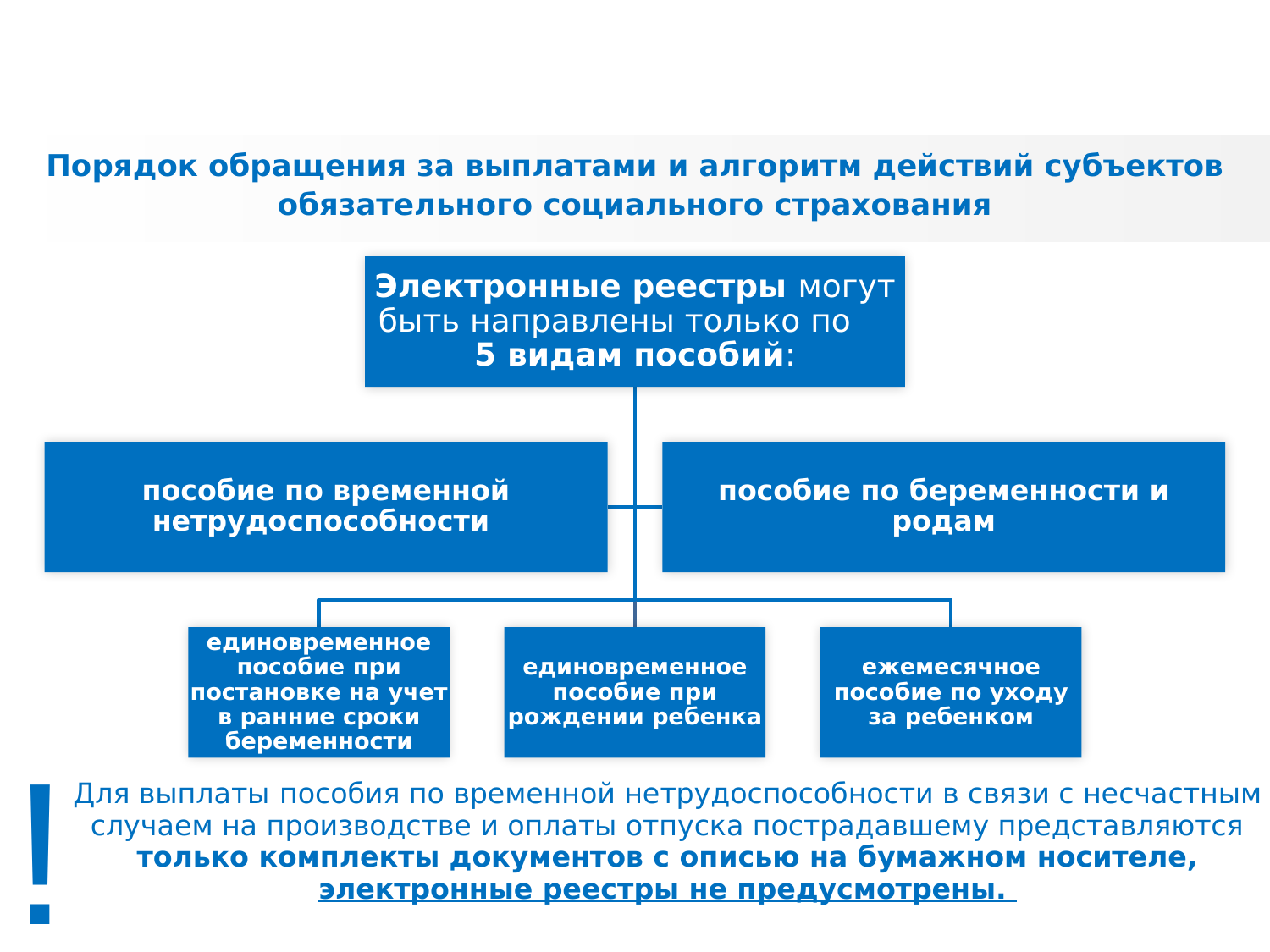

Порядок обращения за выплатами и алгоритм действий субъектов обязательного социального страхования

Электронные реестры могут быть направлены только по     5 видам пособий:
единовременное пособие при постановке на учет в ранние сроки беременности
единовременное пособие при рождении ребенка
ежемесячное пособие по уходу за ребенком
пособие по временной нетрудоспособности
пособие по беременности и родам
!
Для выплаты пособия по временной нетрудоспособности в связи с несчастным случаем на производстве и оплаты отпуска пострадавшему представляются только комплекты документов с описью на бумажном носителе, электронные реестры не предусмотрены.